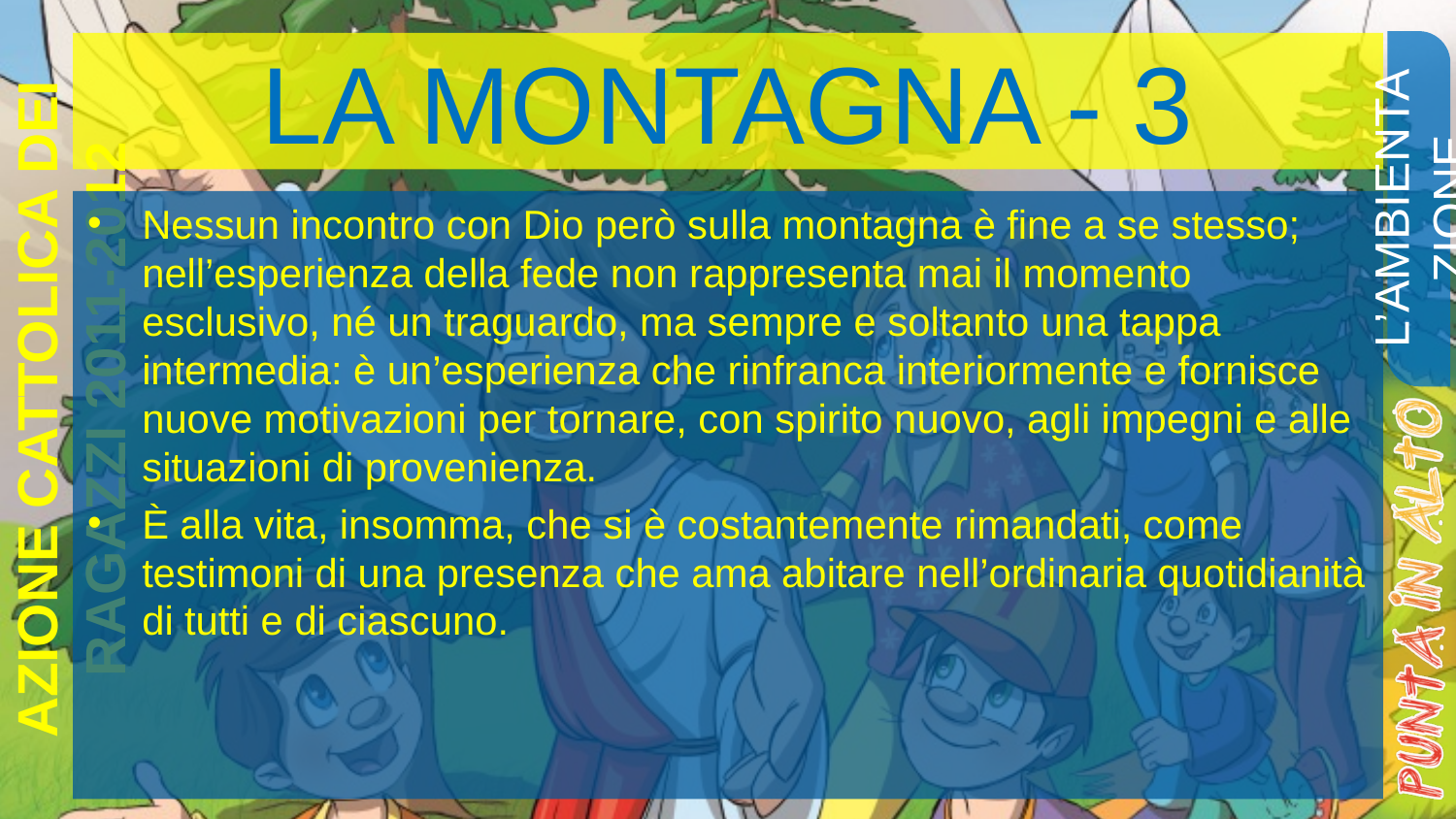

# LA MONTAGNA - 3
L’AMBIENTAZIONE
Nessun incontro con Dio però sulla montagna è fine a se stesso; nell’esperienza della fede non rappresenta mai il momento esclusivo, né un traguardo, ma sempre e soltanto una tappa intermedia: è un’esperienza che rinfranca interiormente e fornisce nuove motivazioni per tornare, con spirito nuovo, agli impegni e alle situazioni di provenienza.
È alla vita, insomma, che si è costantemente rimandati, come testimoni di una presenza che ama abitare nell’ordinaria quotidianità di tutti e di ciascuno.